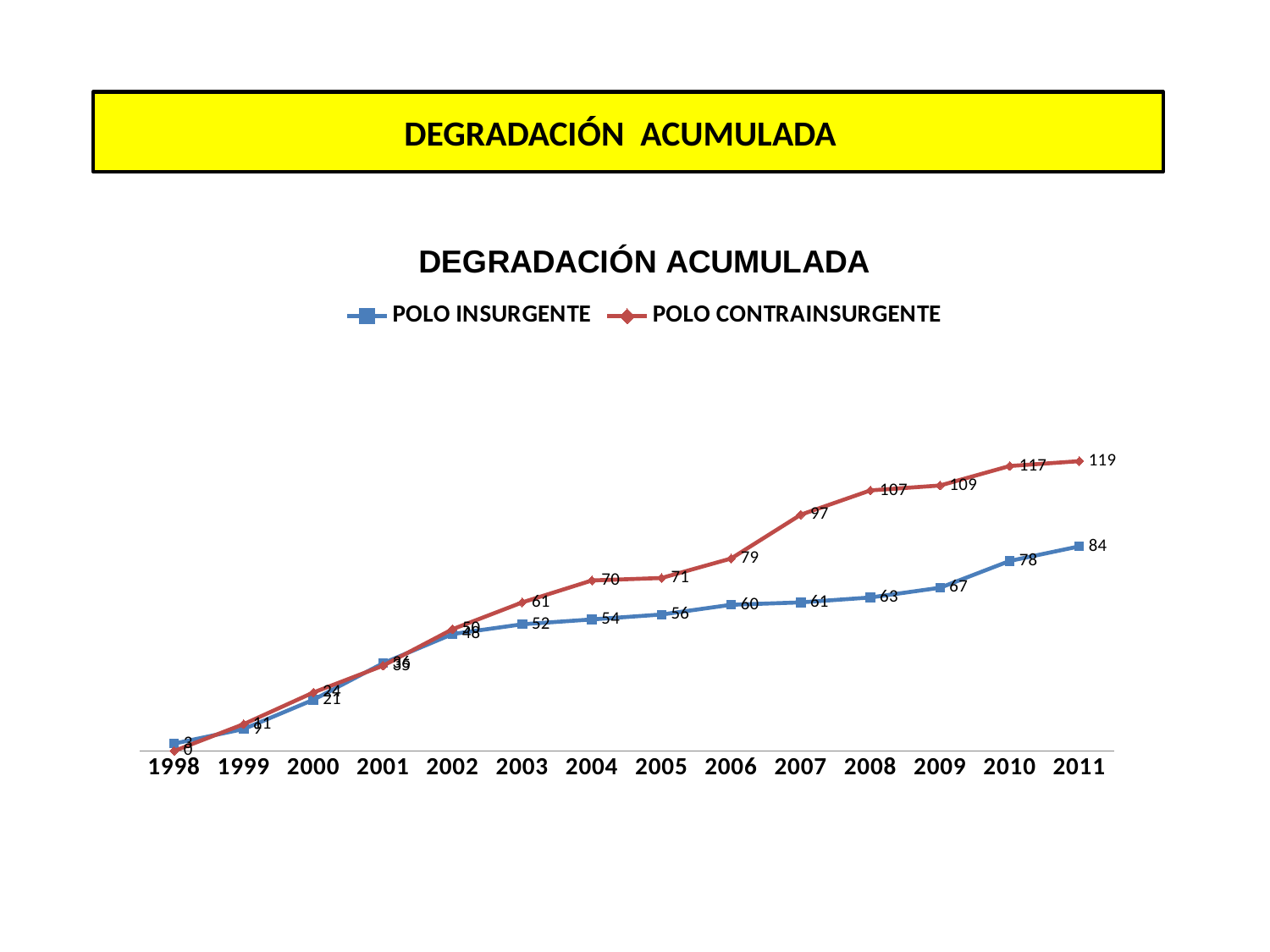

DEGRADACIÓN  ACUMULADA

### Chart: DEGRADACIÓN ACUMULADA

| Category | POLO INSURGENTE | POLO CONTRAINSURGENTE |
|---|---|---|
| 1998 | 3.0 | 0.0 |
| 1999 | 9.0 | 11.0 |
| 2000 | 21.0 | 24.0 |
| 2001 | 36.0 | 35.0 |
| 2002 | 48.0 | 50.0 |
| 2003 | 52.0 | 61.0 |
| 2004 | 54.0 | 70.0 |
| 2005 | 56.0 | 71.0 |
| 2006 | 60.0 | 79.0 |
| 2007 | 61.0 | 97.0 |
| 2008 | 63.0 | 107.0 |
| 2009 | 67.0 | 109.0 |
| 2010 | 78.0 | 117.0 |
| 2011 | 84.0 | 119.0 |